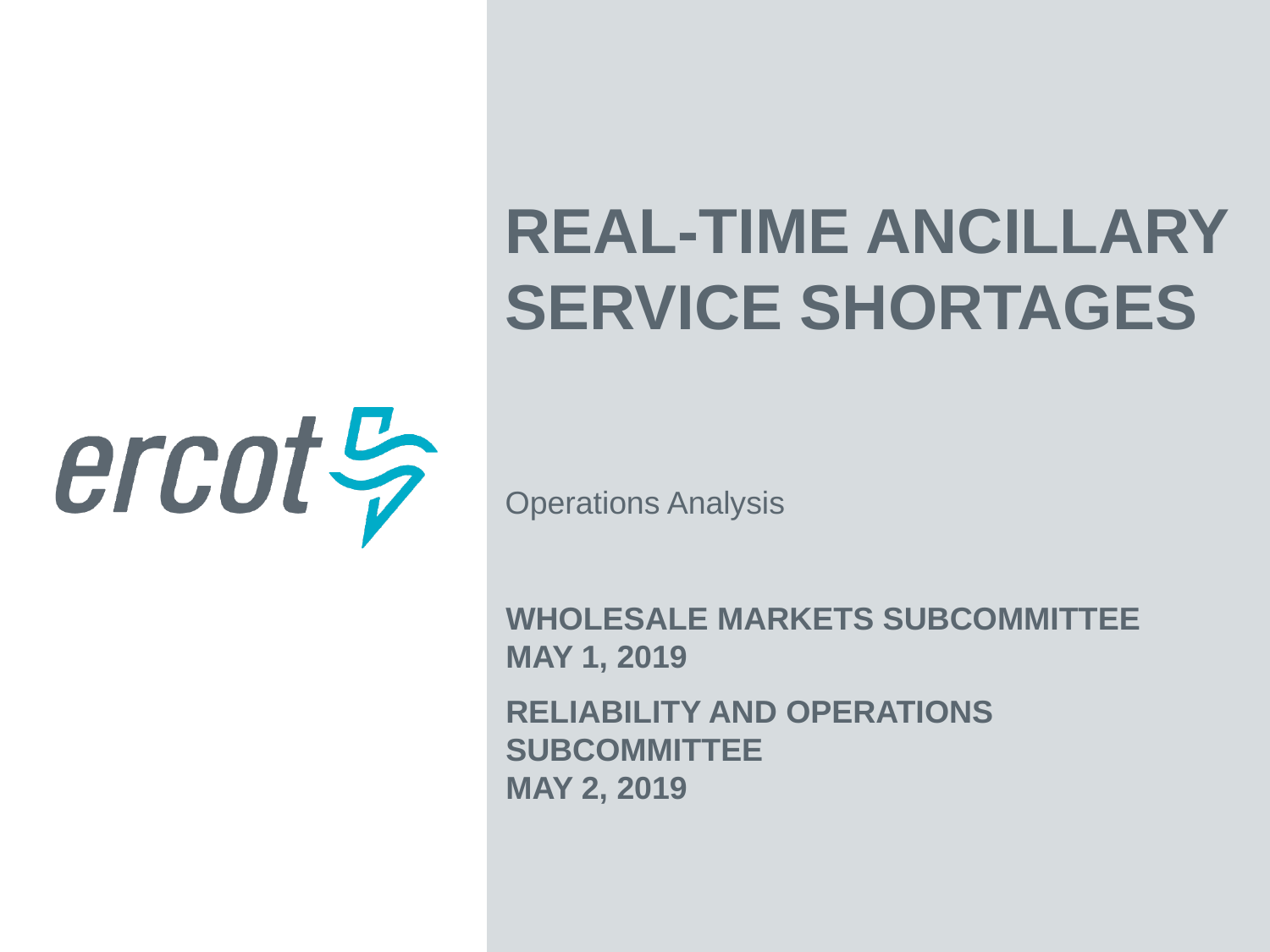

Real-Time Ancillary Service Shortages
Operations Analysis

Wholesale Markets Subcommittee
May 1, 2019

Reliability and Operations Subcommittee
May 2, 2019